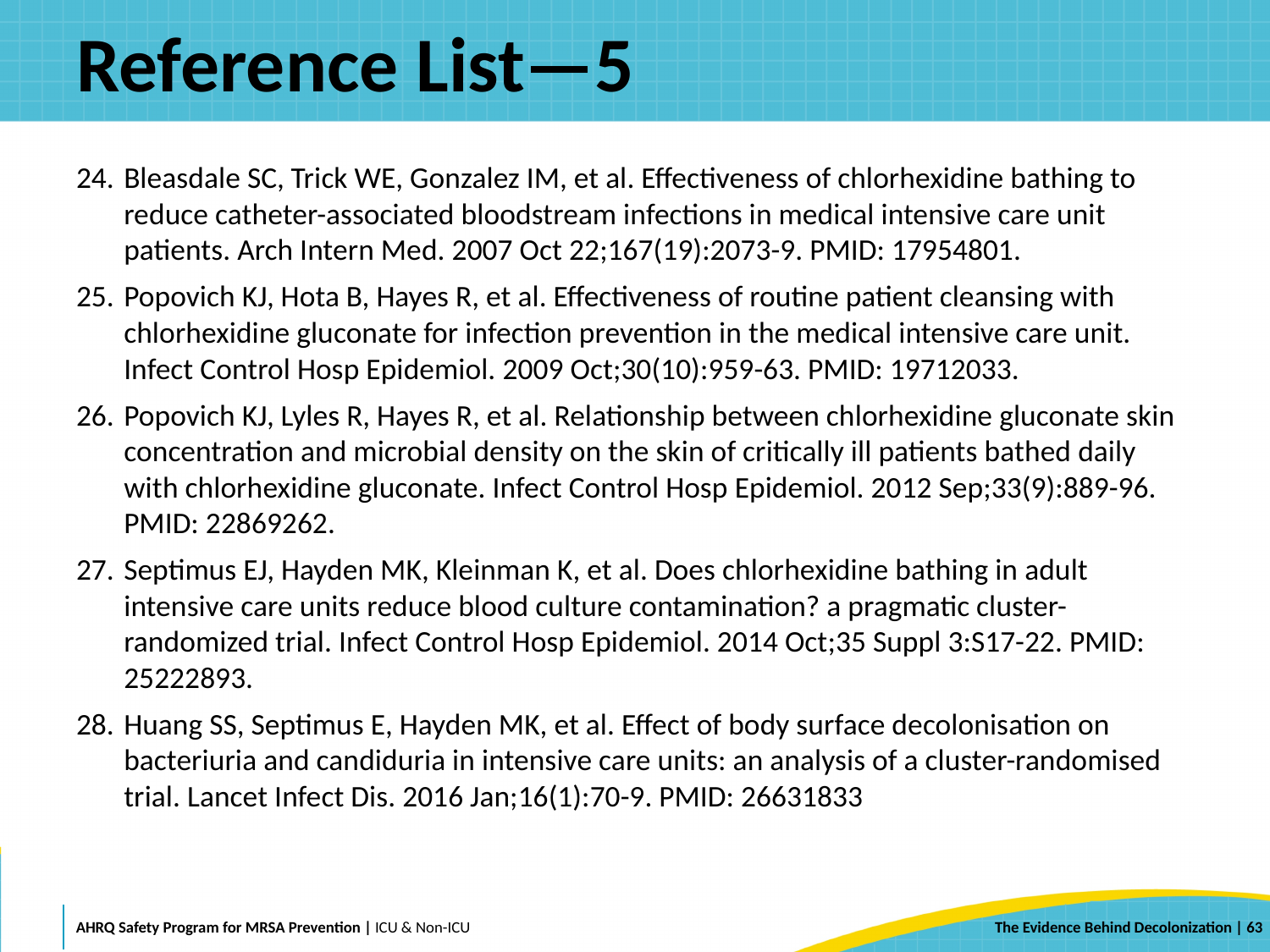

# Reference List—5
Bleasdale SC, Trick WE, Gonzalez IM, et al. Effectiveness of chlorhexidine bathing to reduce catheter-associated bloodstream infections in medical intensive care unit patients. Arch Intern Med. 2007 Oct 22;167(19):2073-9. PMID: 17954801.
Popovich KJ, Hota B, Hayes R, et al. Effectiveness of routine patient cleansing with chlorhexidine gluconate for infection prevention in the medical intensive care unit. Infect Control Hosp Epidemiol. 2009 Oct;30(10):959-63. PMID: 19712033.
Popovich KJ, Lyles R, Hayes R, et al. Relationship between chlorhexidine gluconate skin concentration and microbial density on the skin of critically ill patients bathed daily with chlorhexidine gluconate. Infect Control Hosp Epidemiol. 2012 Sep;33(9):889-96. PMID: 22869262.
Septimus EJ, Hayden MK, Kleinman K, et al. Does chlorhexidine bathing in adult intensive care units reduce blood culture contamination? a pragmatic cluster-randomized trial. Infect Control Hosp Epidemiol. 2014 Oct;35 Suppl 3:S17-22. PMID: 25222893.
Huang SS, Septimus E, Hayden MK, et al. Effect of body surface decolonisation on bacteriuria and candiduria in intensive care units: an analysis of a cluster-randomised trial. Lancet Infect Dis. 2016 Jan;16(1):70-9. PMID: 26631833
 | 63